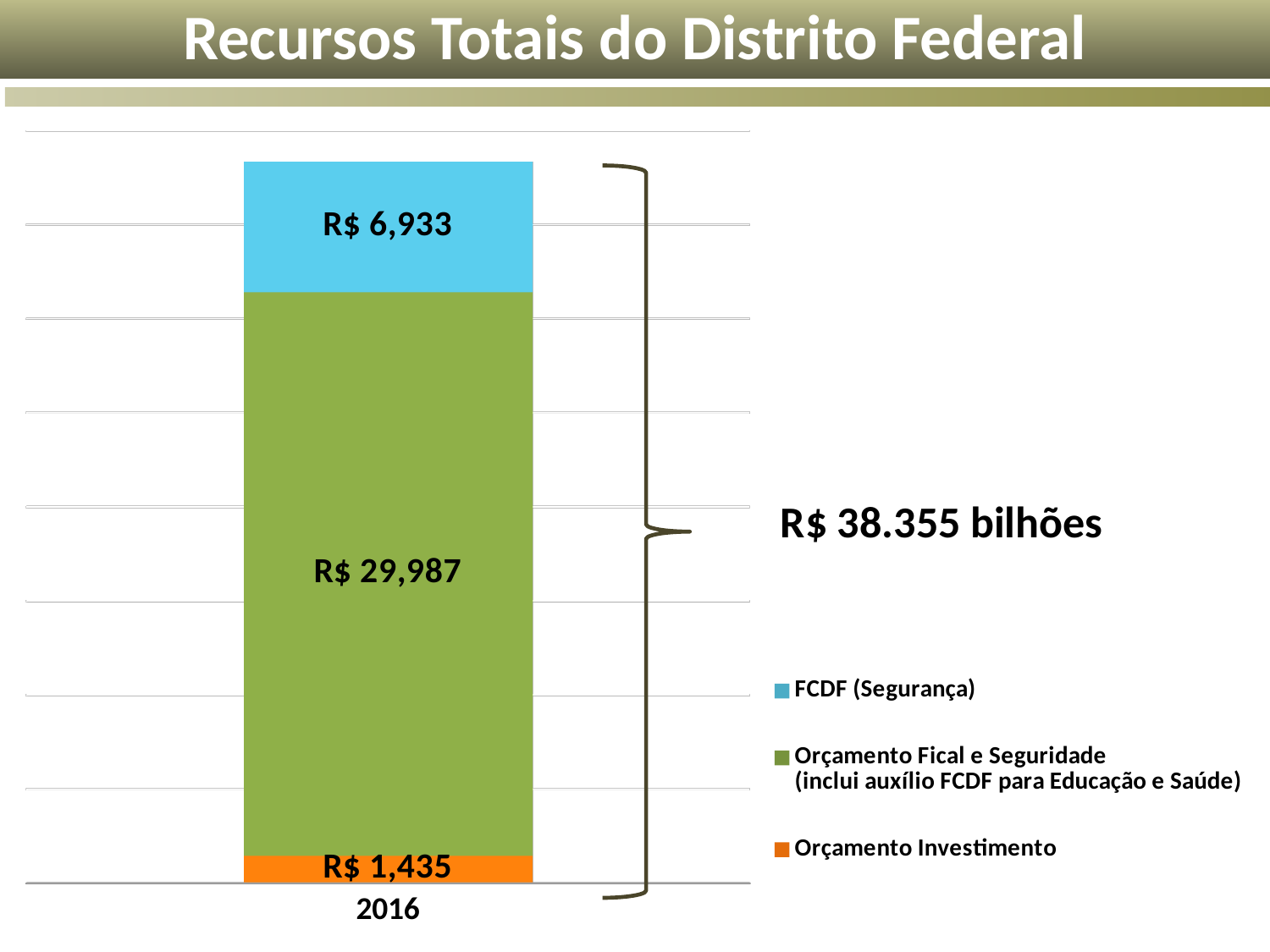

Recursos Totais do Distrito Federal

[unsupported chart]